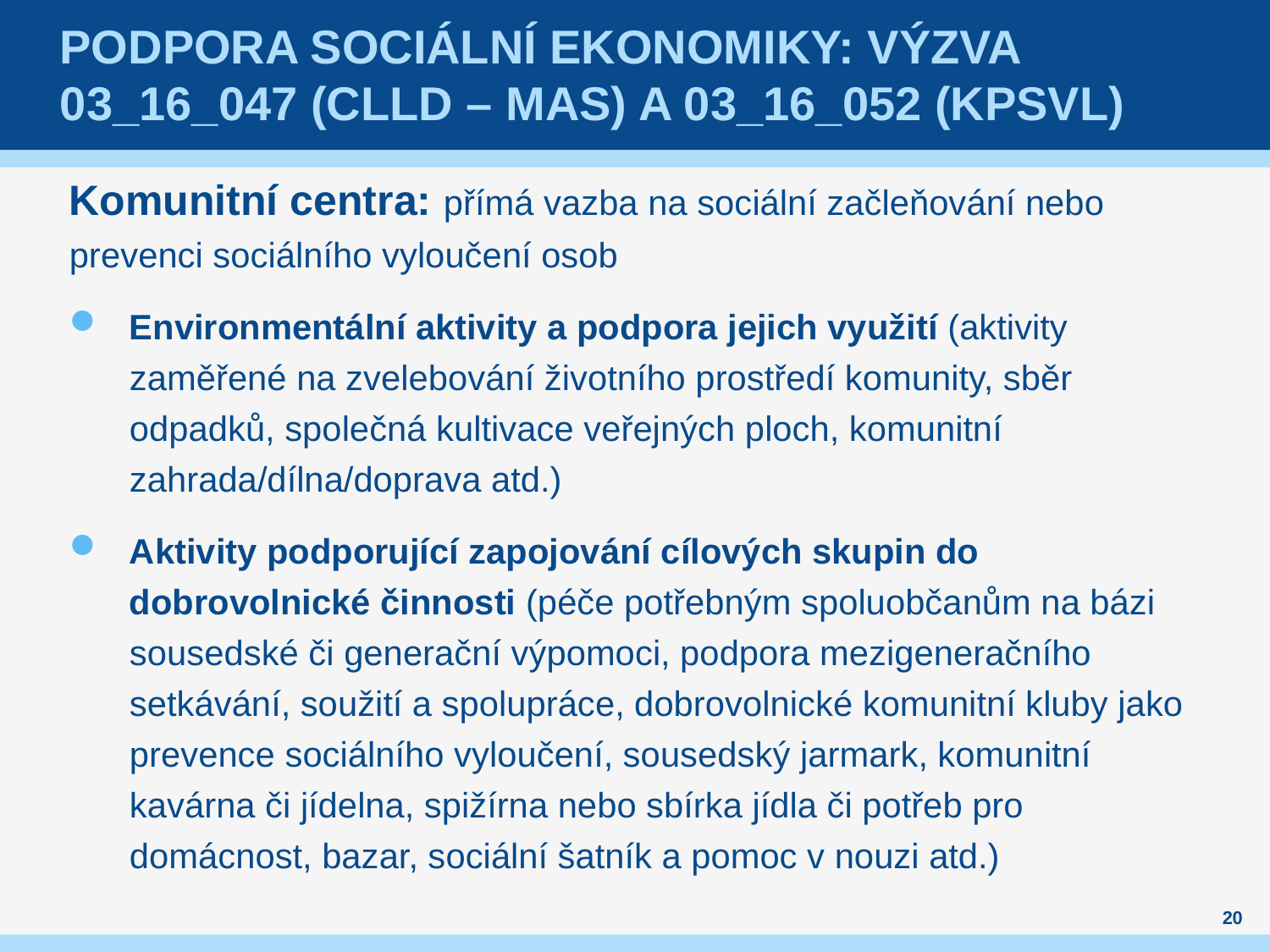

# Podpora sociální ekonomiky: Výzva 03_16_047 (CLLD – MAS) a 03_16_052 (KPSVL)
Komunitní centra: přímá vazba na sociální začleňování nebo prevenci sociálního vyloučení osob
Environmentální aktivity a podpora jejich využití (aktivity zaměřené na zvelebování životního prostředí komunity, sběr odpadků, společná kultivace veřejných ploch, komunitní zahrada/dílna/doprava atd.)
Aktivity podporující zapojování cílových skupin do dobrovolnické činnosti (péče potřebným spoluobčanům na bázi sousedské či generační výpomoci, podpora mezigeneračního setkávání, soužití a spolupráce, dobrovolnické komunitní kluby jako prevence sociálního vyloučení, sousedský jarmark, komunitní kavárna či jídelna, spižírna nebo sbírka jídla či potřeb pro domácnost, bazar, sociální šatník a pomoc v nouzi atd.)

20